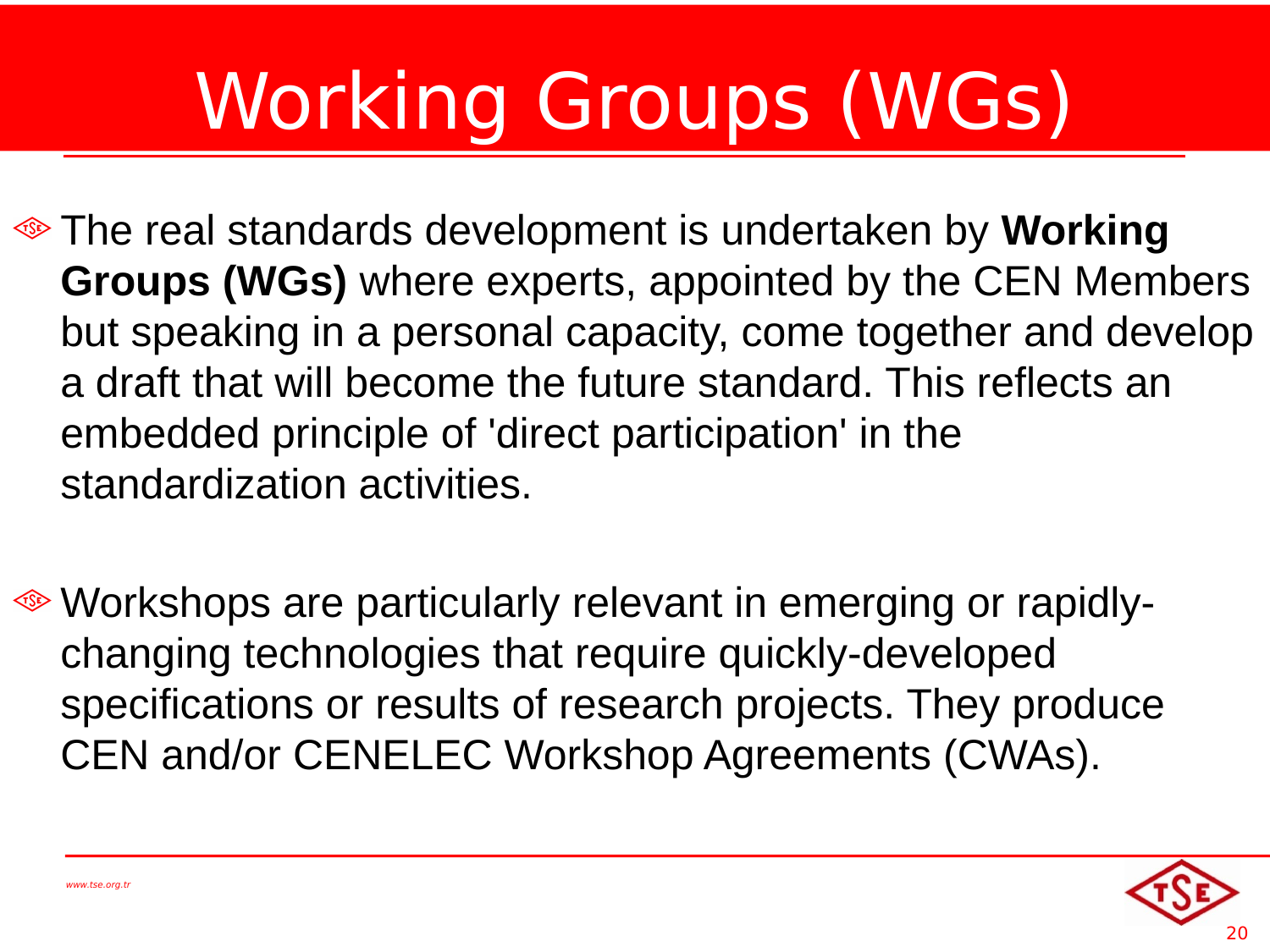

# Working Groups (WGs)
The real standards development is undertaken by Working Groups (WGs) where experts, appointed by the CEN Members but speaking in a personal capacity, come together and develop a draft that will become the future standard. This reflects an embedded principle of 'direct participation' in the standardization activities.

Workshops are particularly relevant in emerging or rapidly-changing technologies that require quickly-developed specifications or results of research projects. They produce CEN and/or CENELEC Workshop Agreements (CWAs).

www.tse.org.tr
20